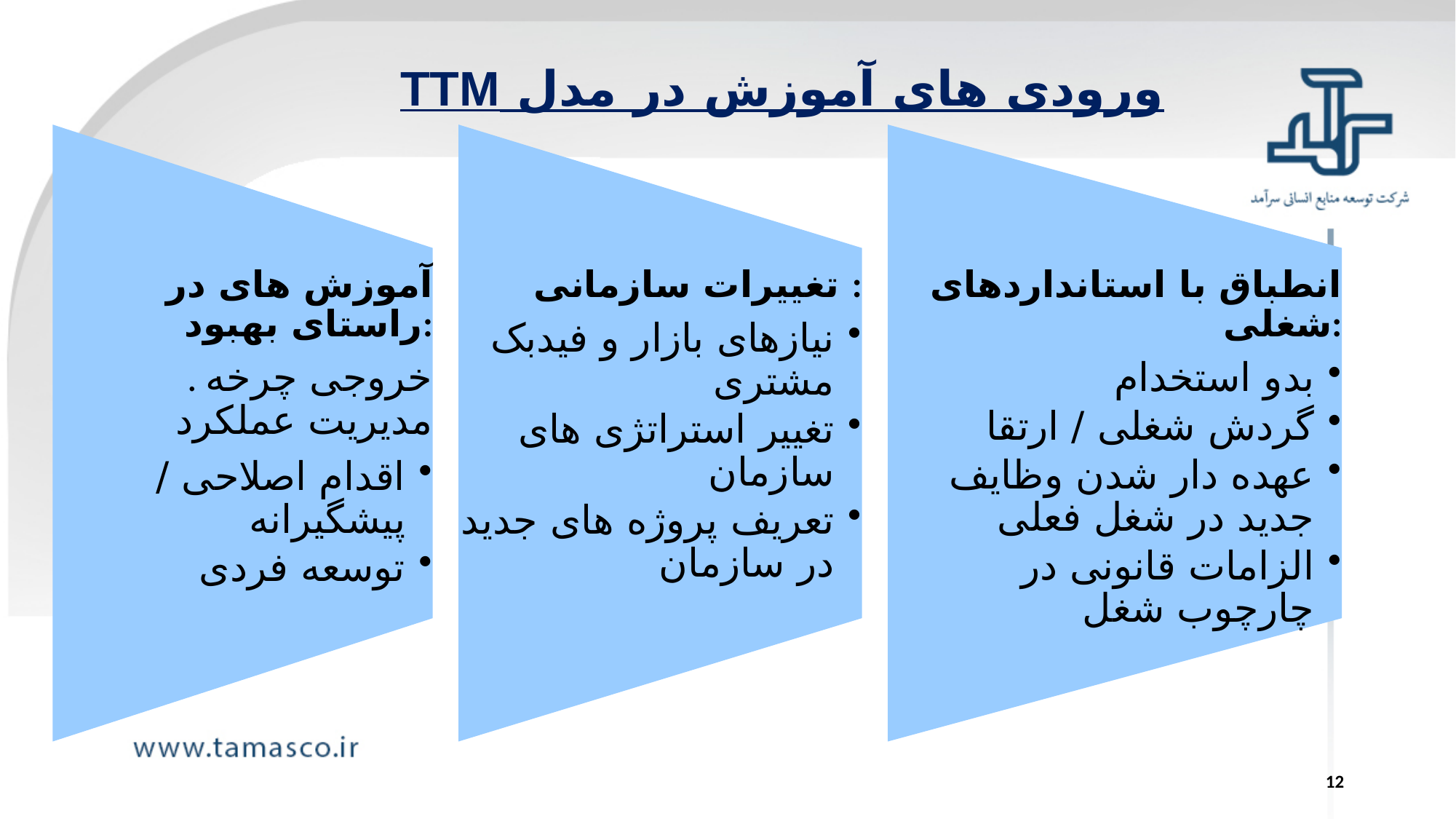

ورودی های آموزش در مدل TTM
آموزش های در راستای بهبود:
. خروجی چرخه مدیریت عملکرد
اقدام اصلاحی / پیشگیرانه
توسعه فردی

تغییرات سازمانی :
نیازهای بازار و فیدبک مشتری
تغییر استراتژی های سازمان
تعریف پروژه های جدید در سازمان

انطباق با استانداردهای شغلی:
بدو استخدام
گردش شغلی / ارتقا
عهده دار شدن وظایف جدید در شغل فعلی
الزامات قانونی در چارچوب شغل

12